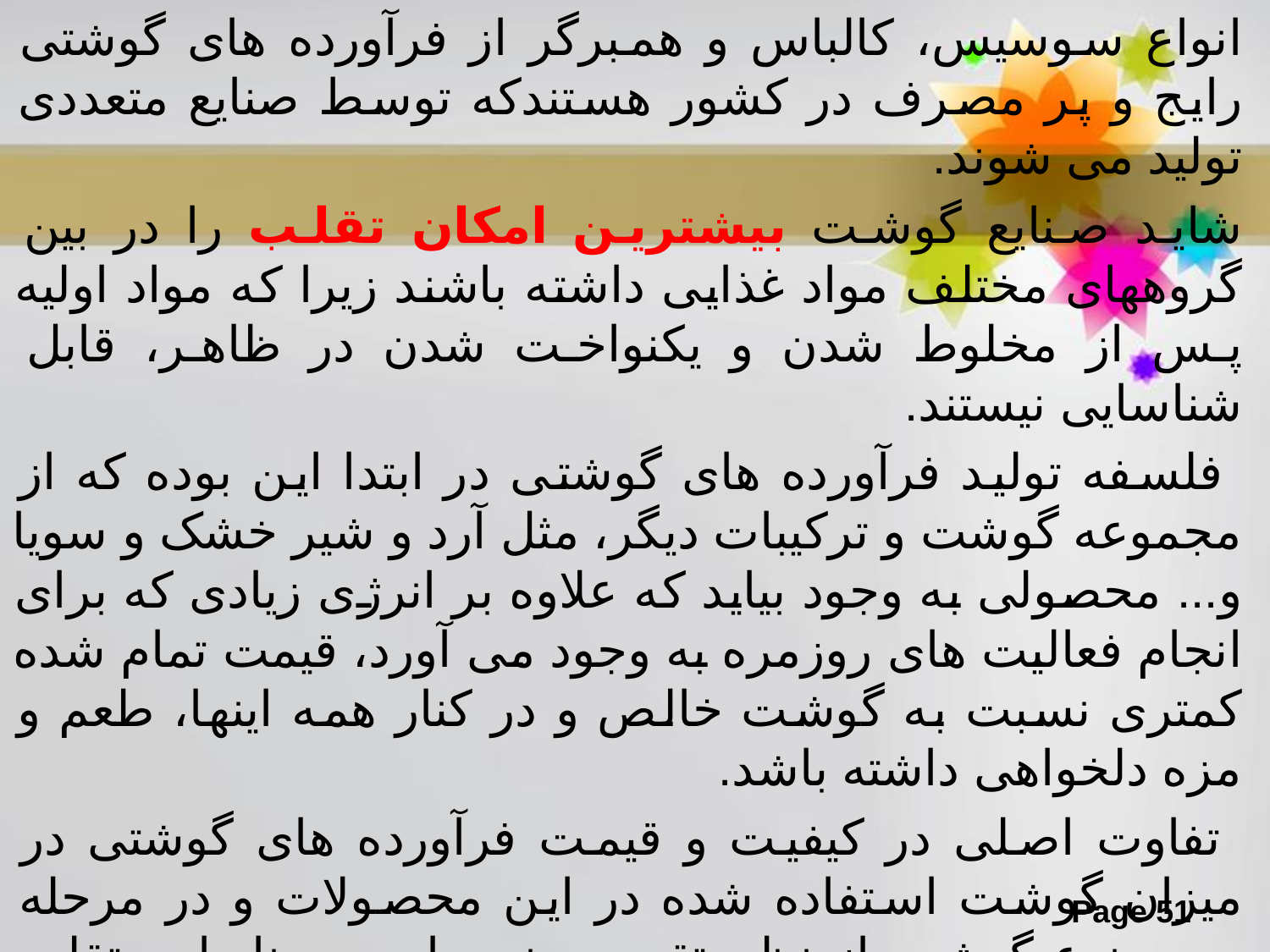

انواع سوسیس، کالباس و همبرگر از فرآورده های گوشتی رایج و پر مصرف در کشور هستندکه توسط صنایع متعددی تولید می شوند.
شاید صنایع گوشت بیشترین امکان تقلب را در بین گروههای مختلف مواد غذایی داشته باشند زیرا که مواد اولیه پس از مخلوط شدن و یکنواخت شدن در ظاهر، قابل شناسایی نیستند.
 فلسفه تولید فرآورده های گوشتی در ابتدا این بوده که از مجموعه گوشت و ترکیبات دیگر، مثل آرد و شیر خشک و سویا و... محصولی به وجود بیاید که علاوه بر انرژی زیادی که برای انجام فعالیت های روزمره به وجود می آورد، قیمت تمام شده کمتری نسبت به گوشت خالص و در کنار همه اینها، طعم و مزه دلخواهی داشته باشد.
 تفاوت اصلی در کیفیت و قیمت فرآورده های گوشتی در میزان گوشت استفاده شده در این محصولات و در مرحله بعدی نوع گوشت از نظر تقسیم بندی است، بنابراین تقلب اول می تواند استفاده بیشتر از محصولات ارزان تر مثل آرد و سویا و... در ترکیب محصول نهایی باشد.